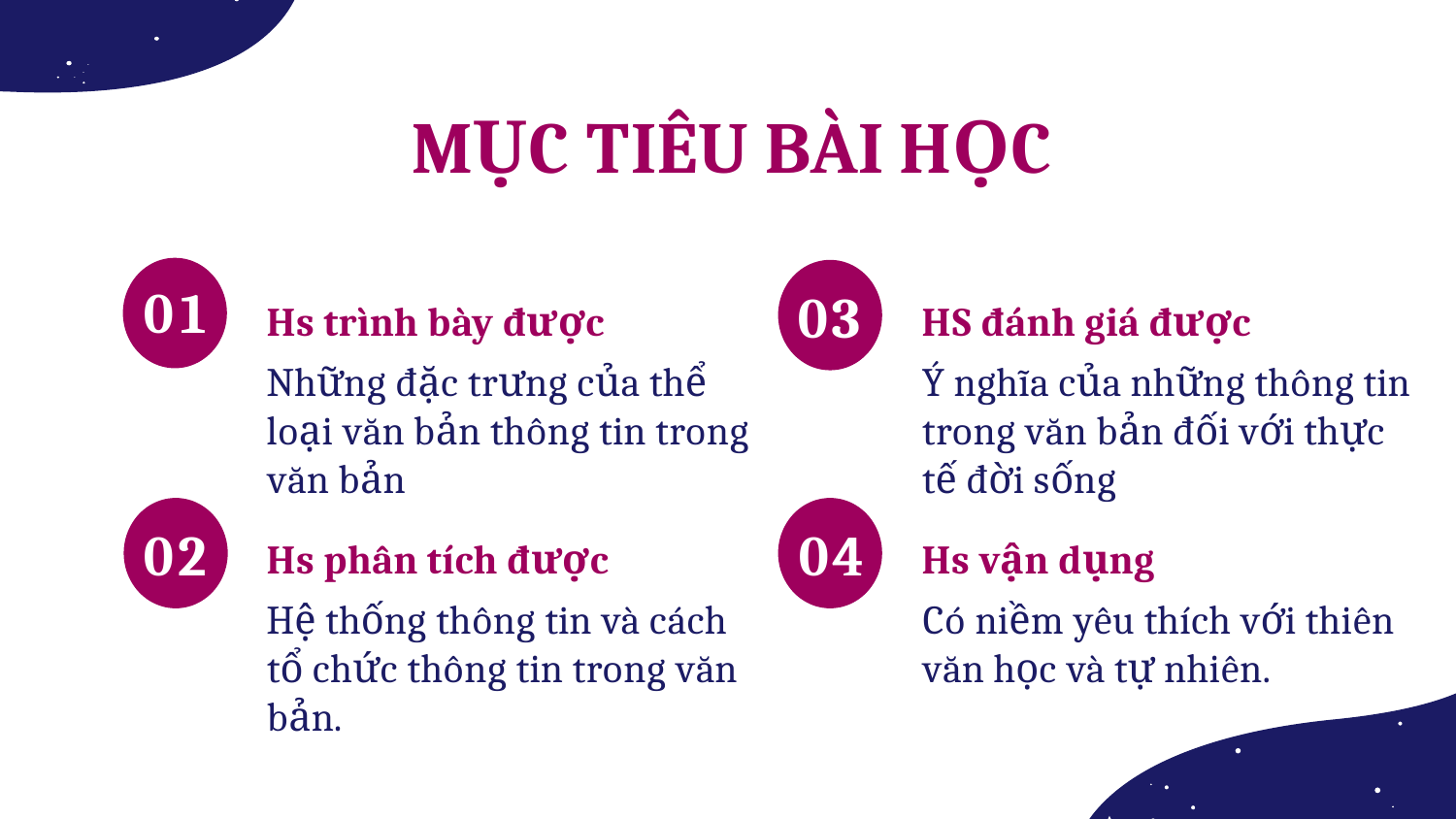

# MỤC TIÊU BÀI HỌC

03
01
Hs trình bày được
HS đánh giá được
Những đặc trưng của thể loại văn bản thông tin trong văn bản
Ý nghĩa của những thông tin trong văn bản đối với thực tế đời sống

04

02
Hs phân tích được
Hs vận dụng
Hệ thống thông tin và cách tổ chức thông tin trong văn bản.
Có niềm yêu thích với thiên văn học và tự nhiên.